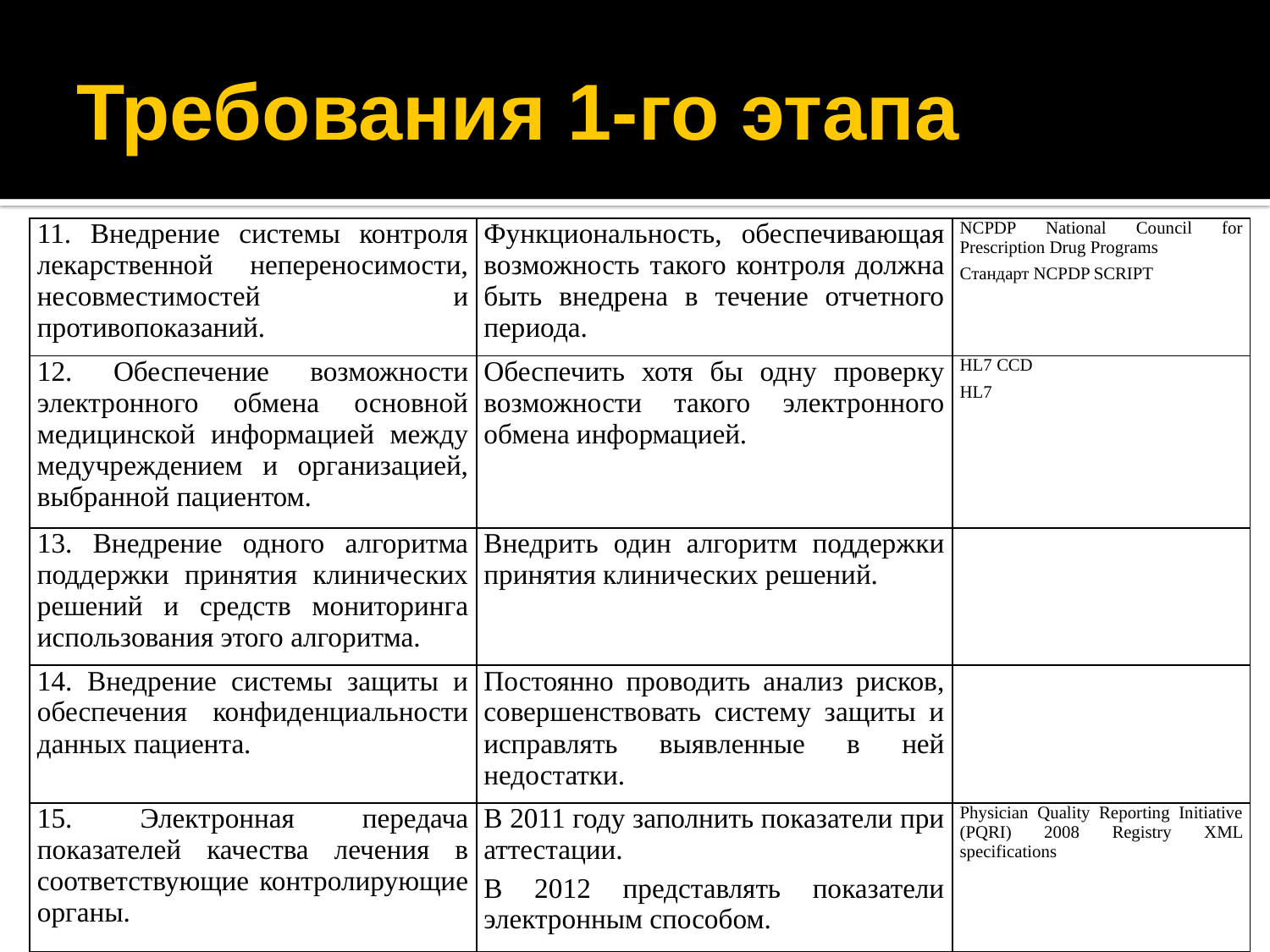

# Требования 1-го этапа
| 11. Внедрение системы контроля лекарственной непереносимости, несовместимостей и противопоказаний. | Функциональность, обеспечивающая возможность такого контроля должна быть внедрена в течение отчетного периода. | NCPDP National Council for Prescription Drug Programs Стандарт NCPDP SCRIPT |
| --- | --- | --- |
| 12. Обеспечение возможности электронного обмена основной медицинской информацией между медучреждением и организацией, выбранной пациентом. | Обеспечить хотя бы одну проверку возможности такого электронного обмена информацией. | HL7 CCD HL7 |
| 13. Внедрение одного алгоритма поддержки принятия клинических решений и средств мониторинга использования этого алгоритма. | Внедрить один алгоритм поддержки принятия клинических решений. |  |
| 14. Внедрение системы защиты и обеспечения конфиденциальности данных пациента. | Постоянно проводить анализ рисков, совершенствовать систему защиты и исправлять выявленные в ней недостатки. |  |
| 15. Электронная передача показателей качества лечения в соответствующие контролирующие органы. | В 2011 году заполнить показатели при аттестации. В 2012 представлять показатели электронным способом. | Physician Quality Reporting Initiative (PQRI) 2008 Registry XML specifications |